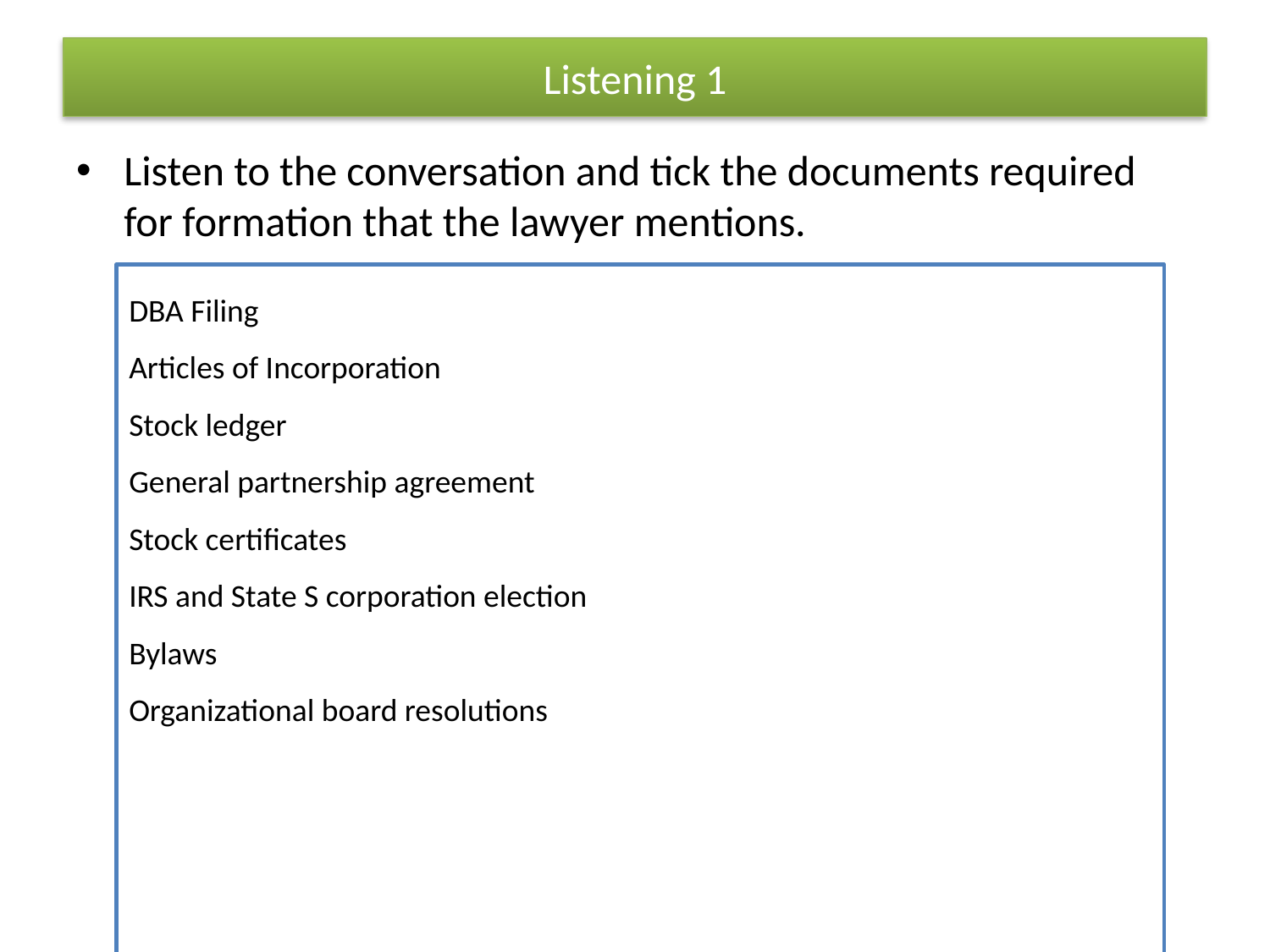

# Listening 1
Listen to the conversation and tick the documents required for formation that the lawyer mentions.

DBA Filing
Articles of Incorporation
Stock ledger
General partnership agreement
Stock certificates
IRS and State S corporation election
Bylaws
Organizational board resolutions